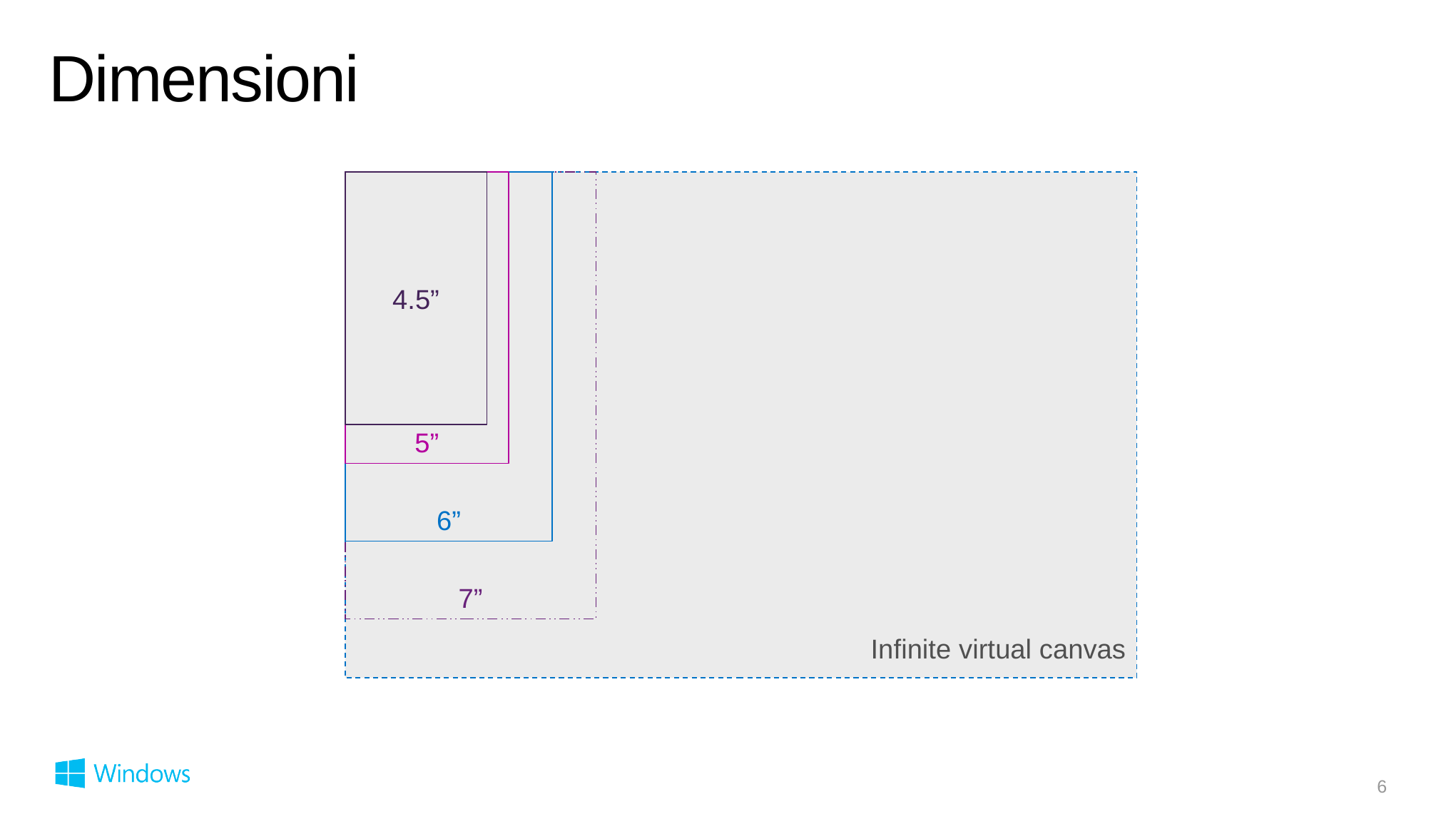

# Dimensioni
5”
7”
6”
4.5”

Infinite virtual canvas
y
6